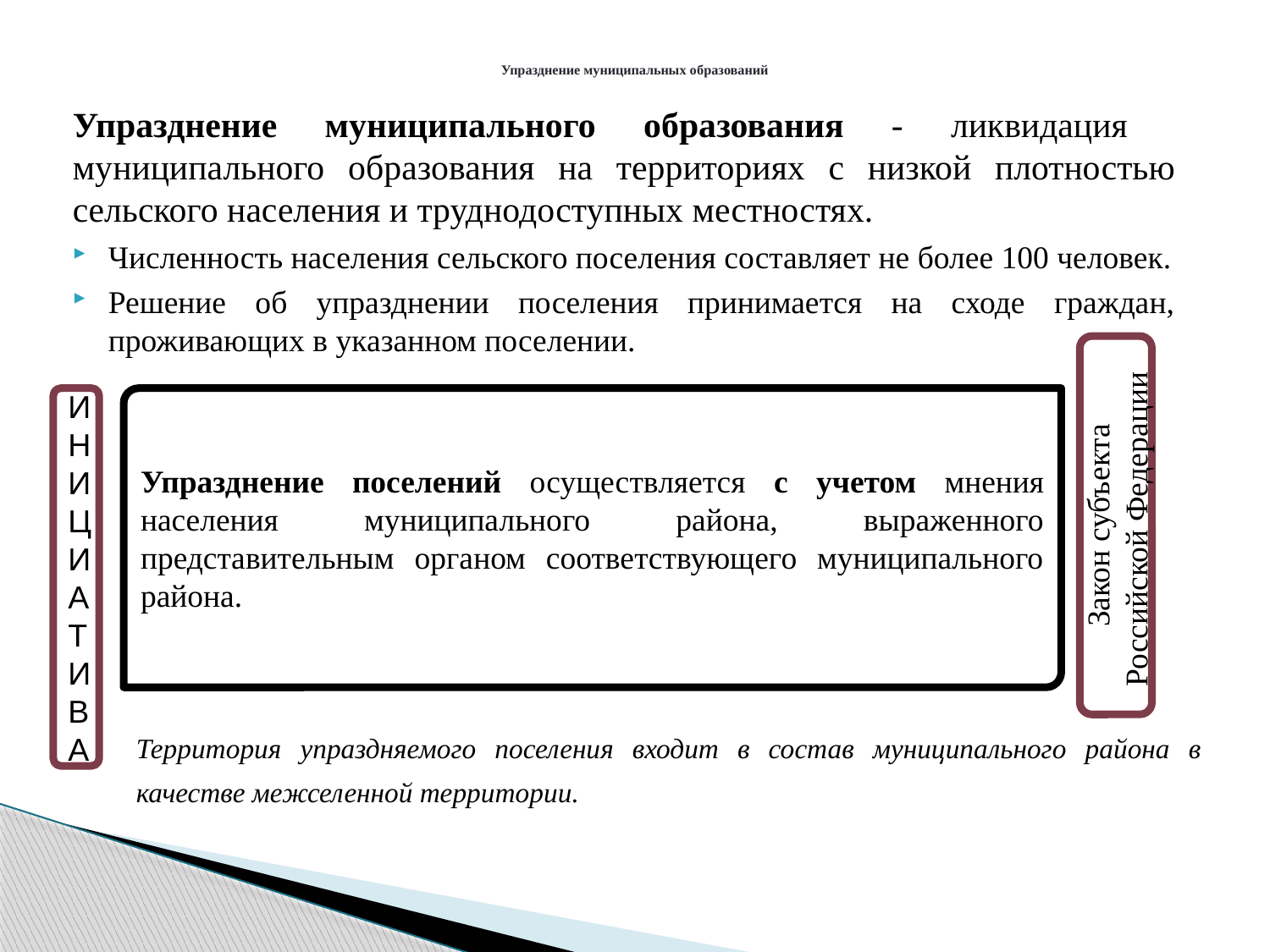

# Упразднение муниципальных образований
Упразднение муниципального образования - ликвидация  муниципального образования на территориях с низкой плотностью сельского населения и труднодоступных местностях.
Численность населения сельского поселения составляет не более 100 человек.
Решение об упразднении поселения принимается на сходе граждан, проживающих в указанном поселении.

Закон субъекта Российской Федерации
ИНИЦИАТИВА
Упразднение поселений осуществляется с учетом мнения населения муниципального района, выраженного представительным органом соответствующего муниципального района.
Территория упраздняемого поселения входит в состав муниципального района в качестве межселенной территории.